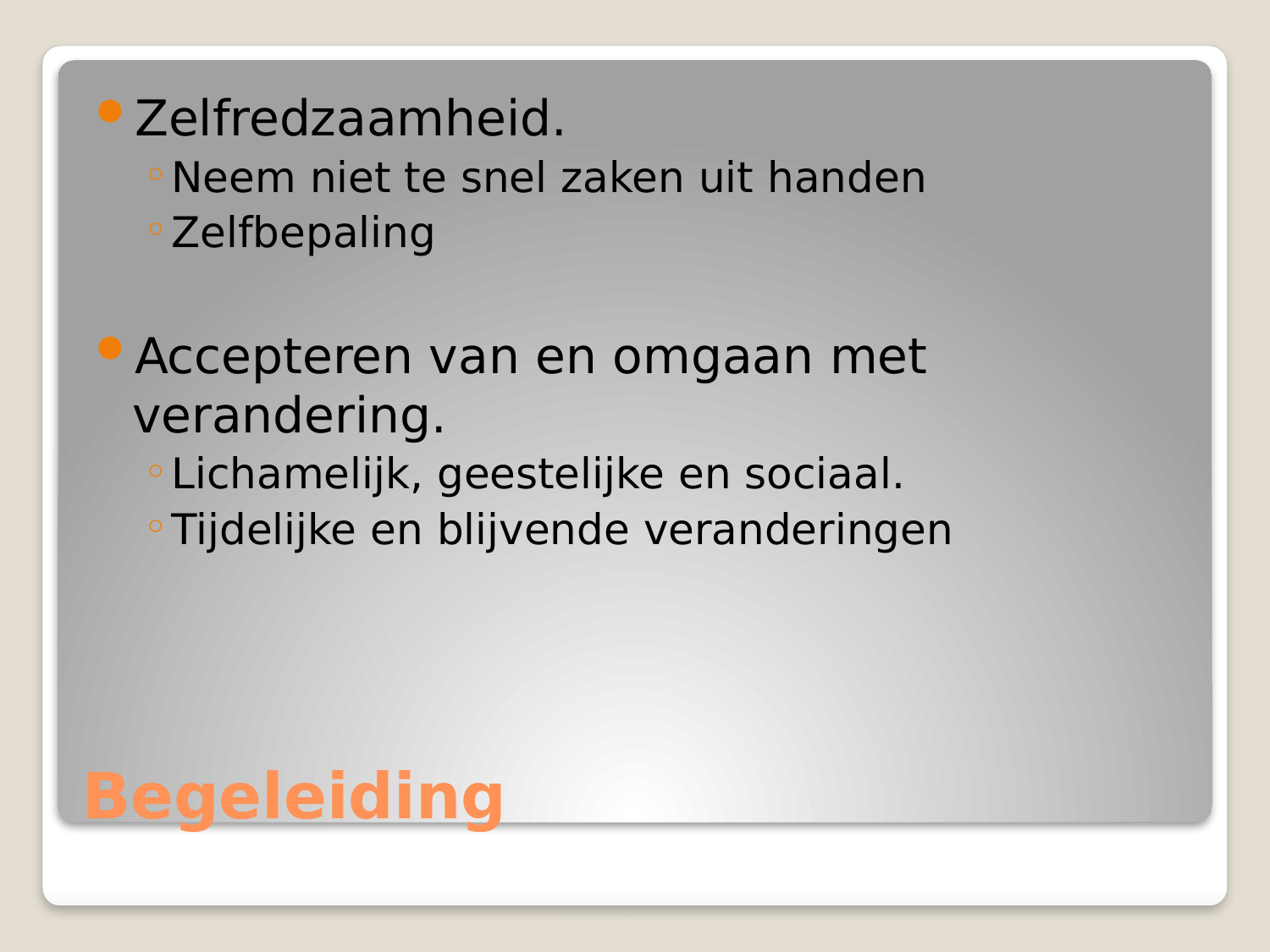

Zelfredzaamheid.
Neem niet te snel zaken uit handen
Zelfbepaling

Accepteren van en omgaan met verandering.
Lichamelijk, geestelijke en sociaal.
Tijdelijke en blijvende veranderingen
# Begeleiding